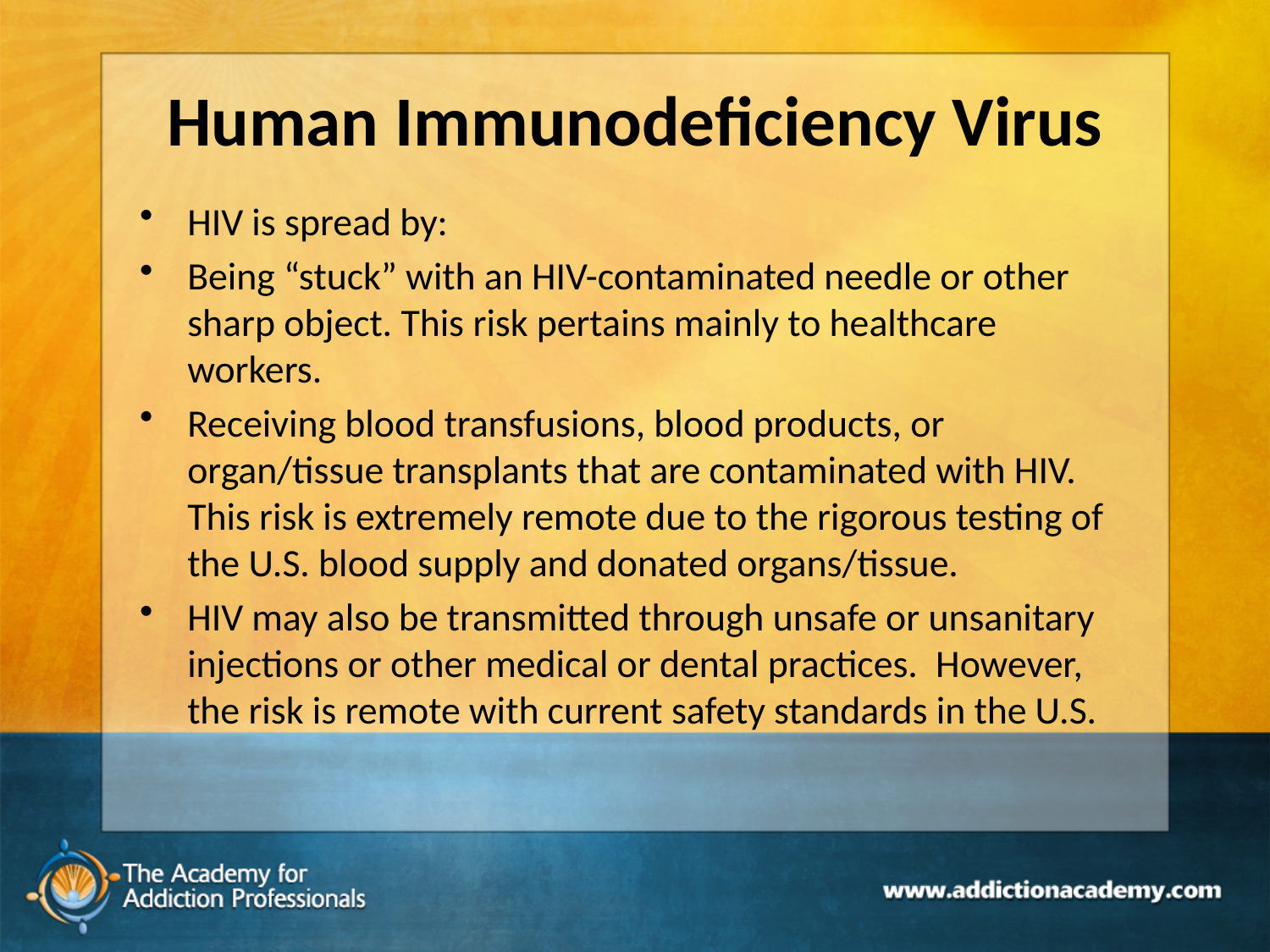

# Human Immunodeficiency Virus
HIV is spread by:
Being “stuck” with an HIV-contaminated needle or other sharp object. This risk pertains mainly to healthcare workers.
Receiving blood transfusions, blood products, or organ/tissue transplants that are contaminated with HIV.  This risk is extremely remote due to the rigorous testing of the U.S. blood supply and donated organs/tissue.
HIV may also be transmitted through unsafe or unsanitary injections or other medical or dental practices.  However, the risk is remote with current safety standards in the U.S.